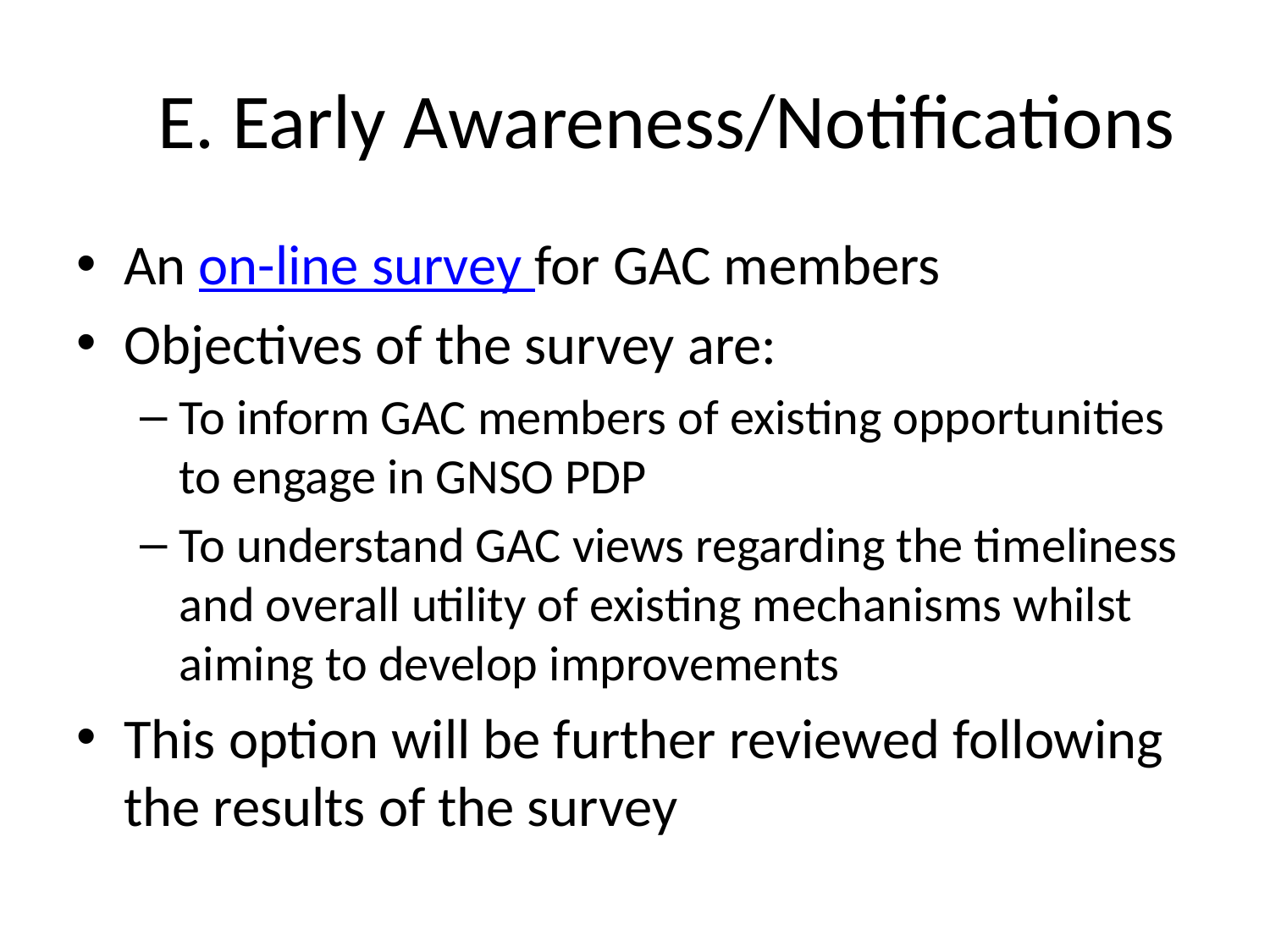

# E. Early Awareness/Notifications
An on-line survey for GAC members
Objectives of the survey are:
To inform GAC members of existing opportunities to engage in GNSO PDP
To understand GAC views regarding the timeliness and overall utility of existing mechanisms whilst aiming to develop improvements
This option will be further reviewed following the results of the survey